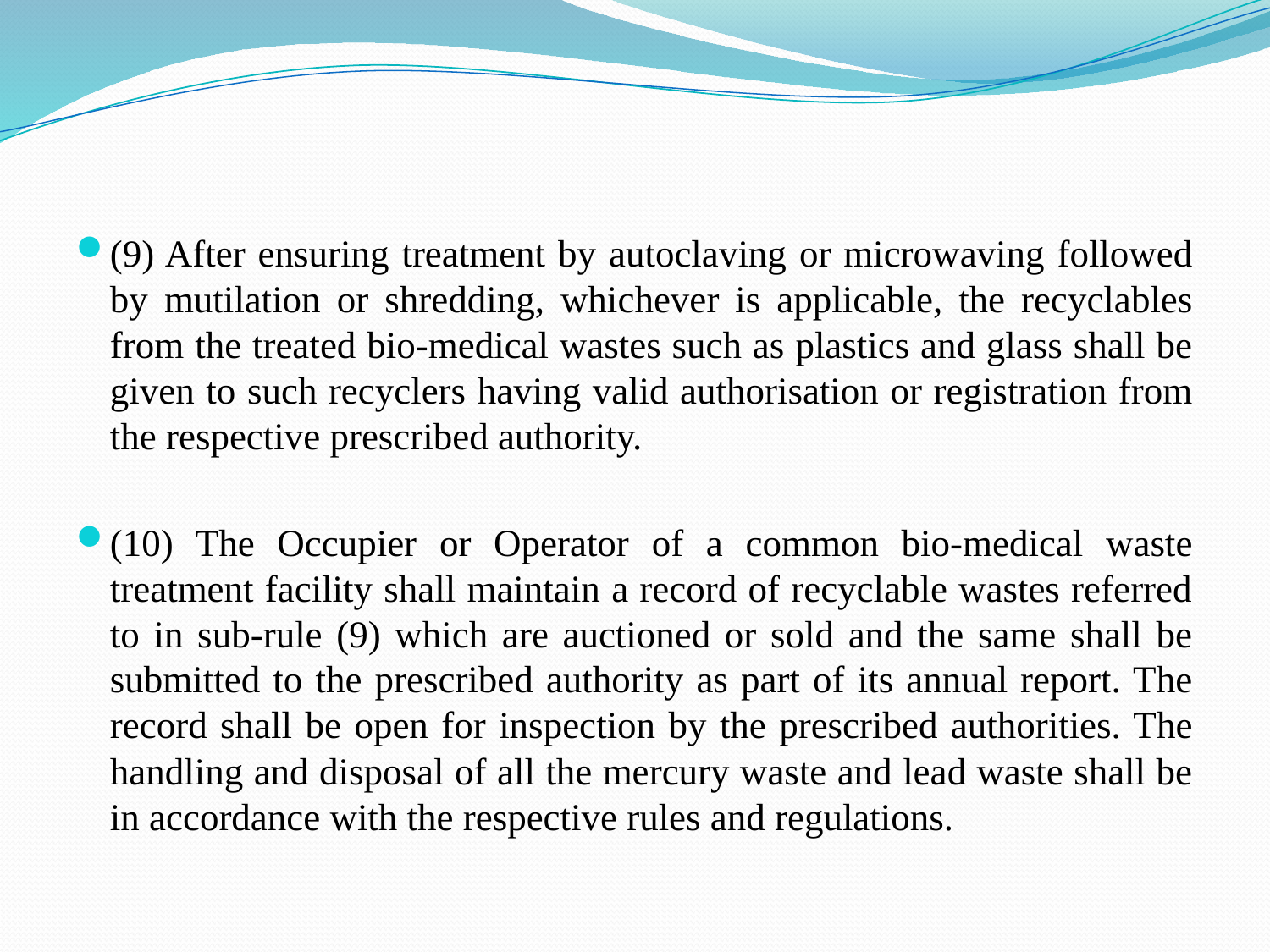

(9) After ensuring treatment by autoclaving or microwaving followed by mutilation or shredding, whichever is applicable, the recyclables from the treated bio-medical wastes such as plastics and glass shall be given to such recyclers having valid authorisation or registration from the respective prescribed authority.

(10) The Occupier or Operator of a common bio-medical waste treatment facility shall maintain a record of recyclable wastes referred to in sub-rule (9) which are auctioned or sold and the same shall be submitted to the prescribed authority as part of its annual report. The record shall be open for inspection by the prescribed authorities. The handling and disposal of all the mercury waste and lead waste shall be in accordance with the respective rules and regulations.